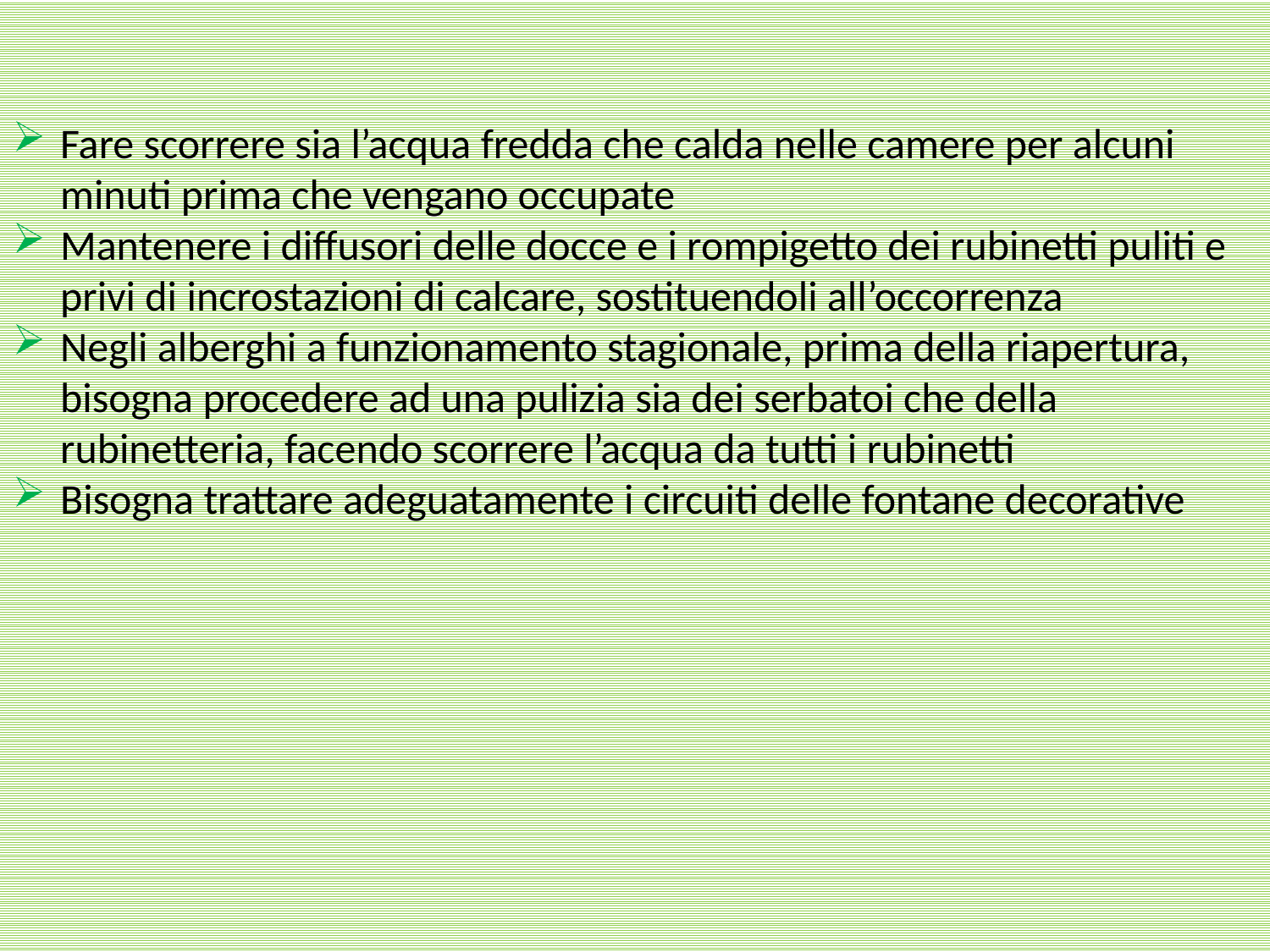

Fare scorrere sia l’acqua fredda che calda nelle camere per alcuni minuti prima che vengano occupate
Mantenere i diffusori delle docce e i rompigetto dei rubinetti puliti e privi di incrostazioni di calcare, sostituendoli all’occorrenza
Negli alberghi a funzionamento stagionale, prima della riapertura, bisogna procedere ad una pulizia sia dei serbatoi che della rubinetteria, facendo scorrere l’acqua da tutti i rubinetti
Bisogna trattare adeguatamente i circuiti delle fontane decorative